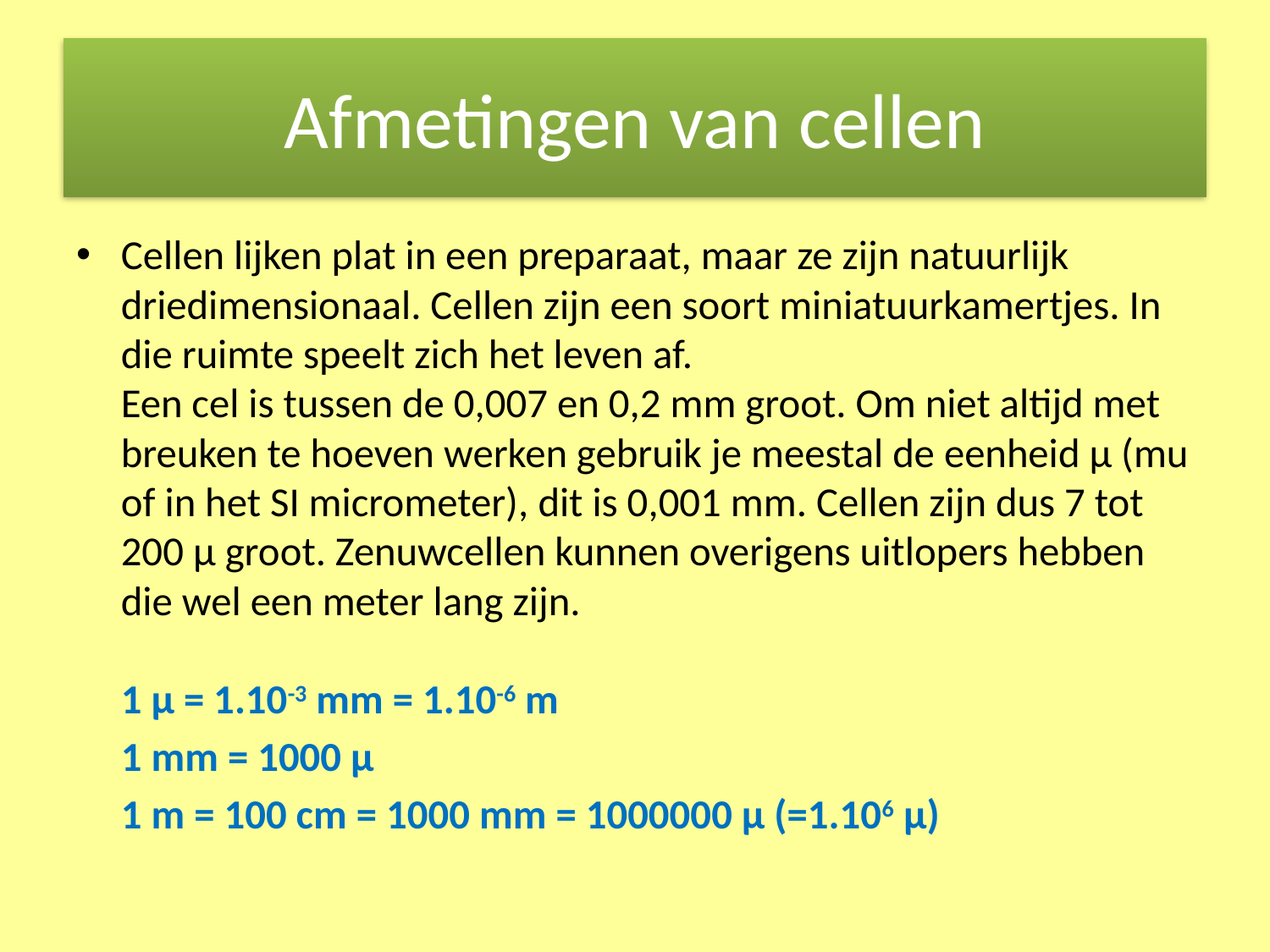

# Afmetingen van cellen
Cellen lijken plat in een preparaat, maar ze zijn natuurlijk driedimensionaal. Cellen zijn een soort miniatuurkamertjes. In die ruimte speelt zich het leven af.
Een cel is tussen de 0,007 en 0,2 mm groot. Om niet altijd met breuken te hoeven werken gebruik je meestal de eenheid µ (mu of in het SI micrometer), dit is 0,001 mm. Cellen zijn dus 7 tot 200 µ groot. Zenuwcellen kunnen overigens uitlopers hebben die wel een meter lang zijn.
1 µ = 1.10-3 mm = 1.10-6 m
	1 mm = 1000 µ
	1 m = 100 cm = 1000 mm = 1000000 µ (=1.106 µ)